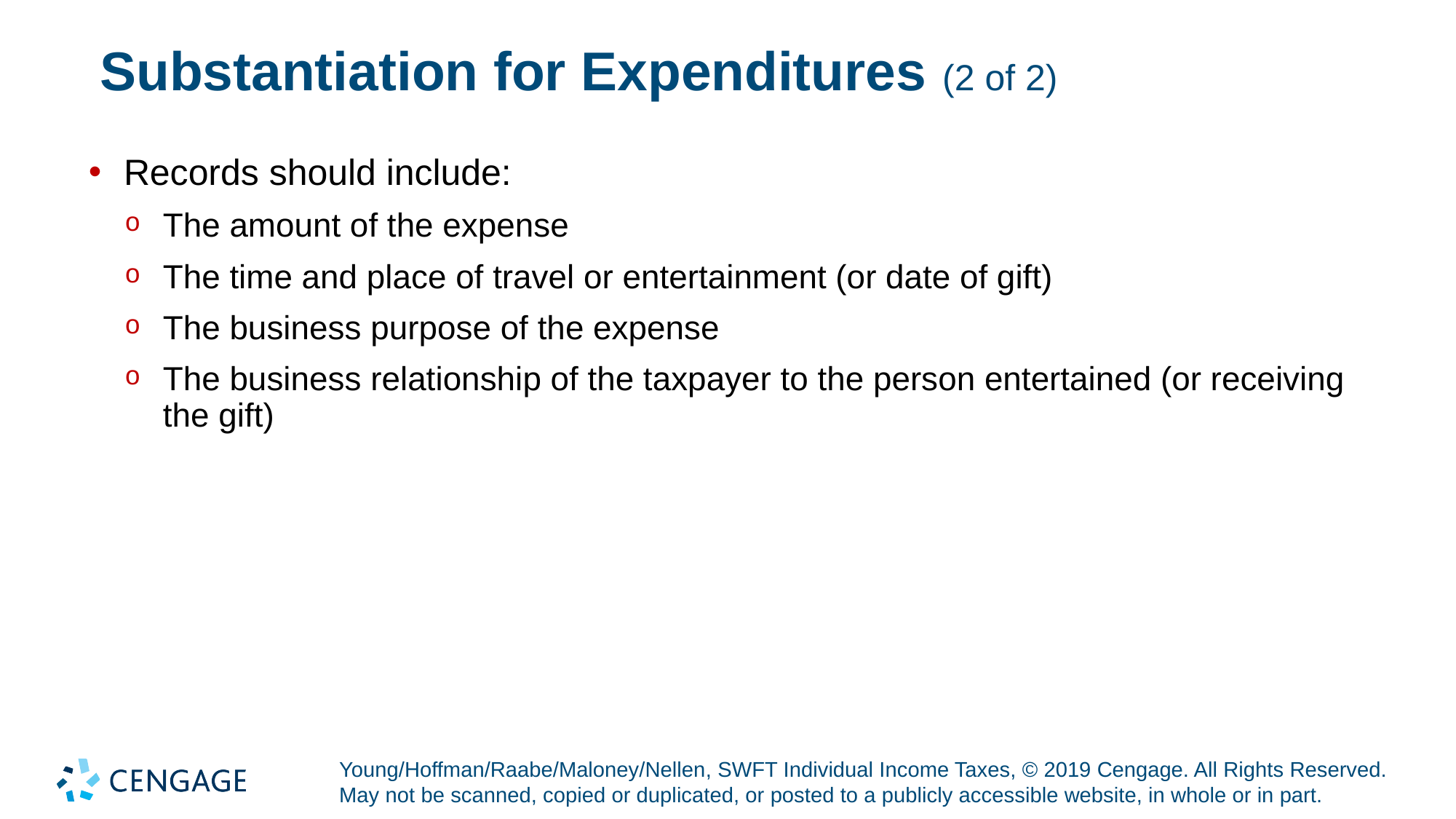

# Substantiation for Expenditures (2 of 2)
Records should include:
The amount of the expense
The time and place of travel or entertainment (or date of gift)
The business purpose of the expense
The business relationship of the taxpayer to the person entertained (or receiving the gift)